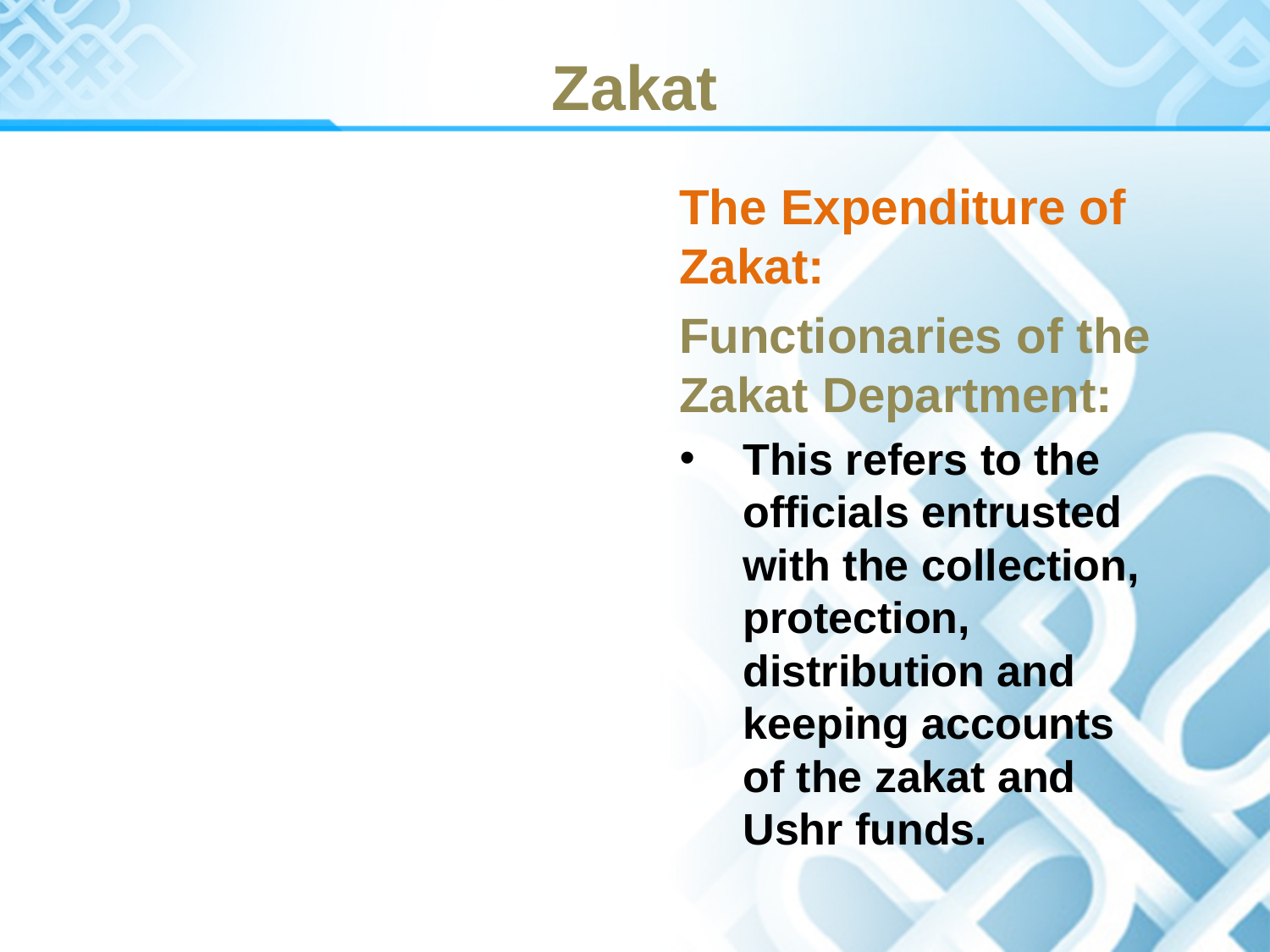

Zakat
The Expenditure of Zakat:
Functionaries of the Zakat Department:
This refers to the officials entrusted with the collection, protection, distribution and keeping accounts of the zakat and Ushr funds.